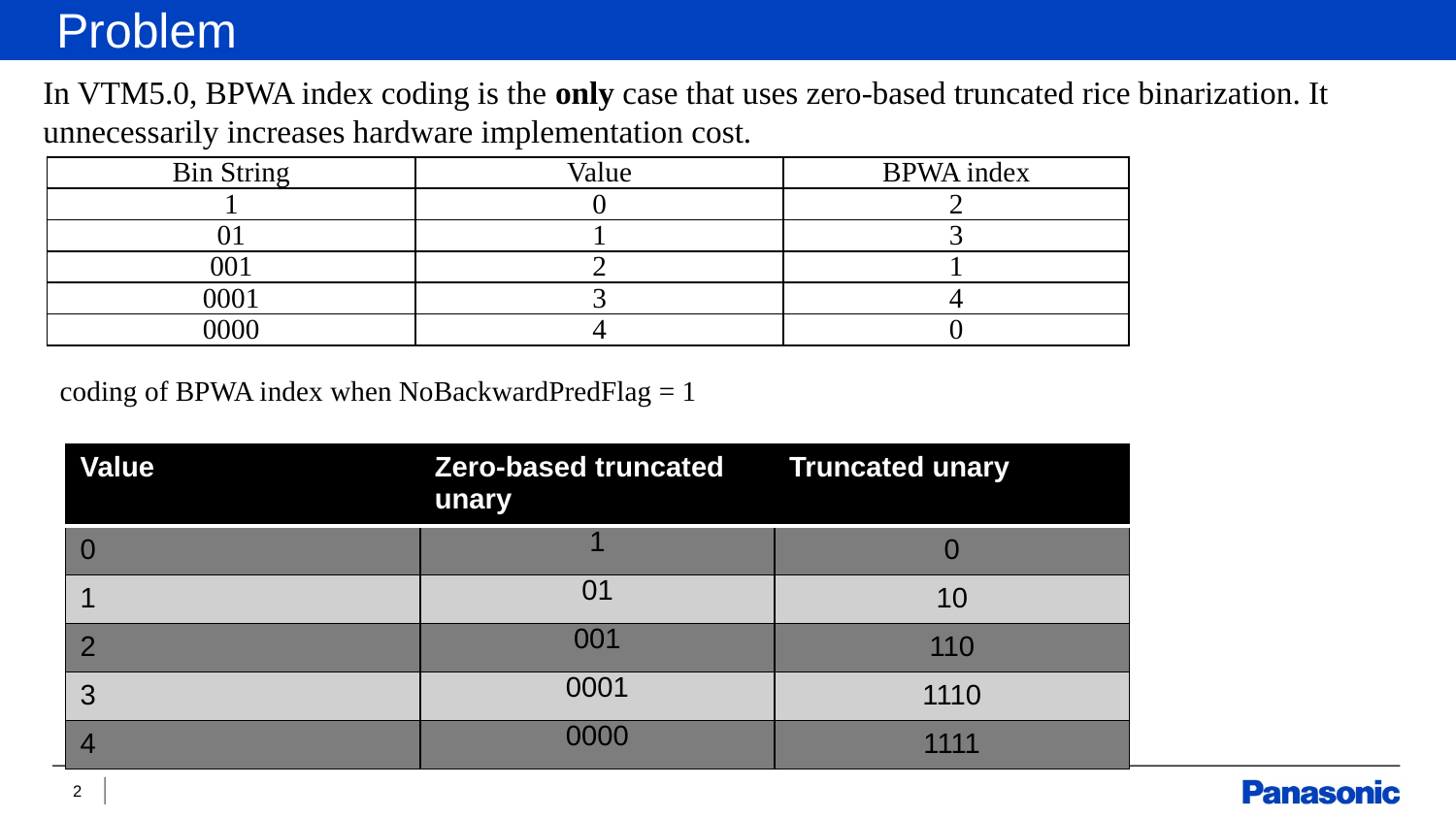

Problem
In VTM5.0, BPWA index coding is the only case that uses zero-based truncated rice binarization. It unnecessarily increases hardware implementation cost.
| Bin String | Value | BPWA index |
| --- | --- | --- |
| 1 | 0 | 2 |
| 01 | 1 | 3 |
| 001 | 2 | 1 |
| 0001 | 3 | 4 |
| 0000 | 4 | 0 |
coding of BPWA index when NoBackwardPredFlag = 1
| Value | Zero-based truncated unary | Truncated unary |
| --- | --- | --- |
| 0 | 1 | 0 |
| 1 | 01 | 10 |
| 2 | 001 | 110 |
| 3 | 0001 | 1110 |
| 4 | 0000 | 1111 |